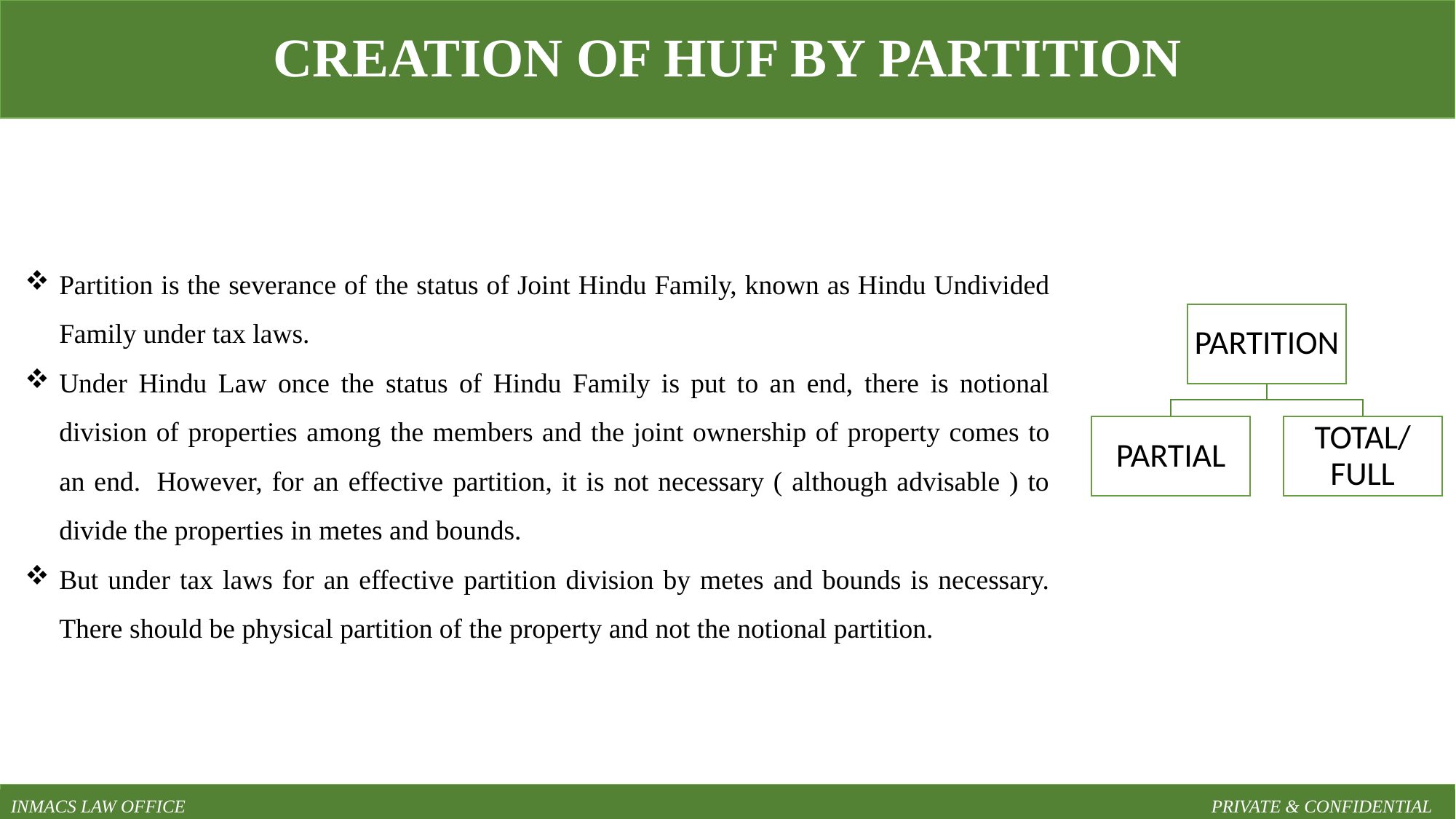

CREATION OF HUF BY PARTITION
PARTITION
PARTIAL
TOTAL/ FULL
Partition is the severance of the status of Joint Hindu Family, known as Hindu Undivided Family under tax laws.
Under Hindu Law once the status of Hindu Family is put to an end, there is notional division of properties among the members and the joint ownership of property comes to an end.  However, for an effective partition, it is not necessary ( although advisable ) to divide the properties in metes and bounds.
But under tax laws for an effective partition division by metes and bounds is necessary. There should be physical partition of the property and not the notional partition.

INMACS LAW OFFICE										PRIVATE & CONFIDENTIAL